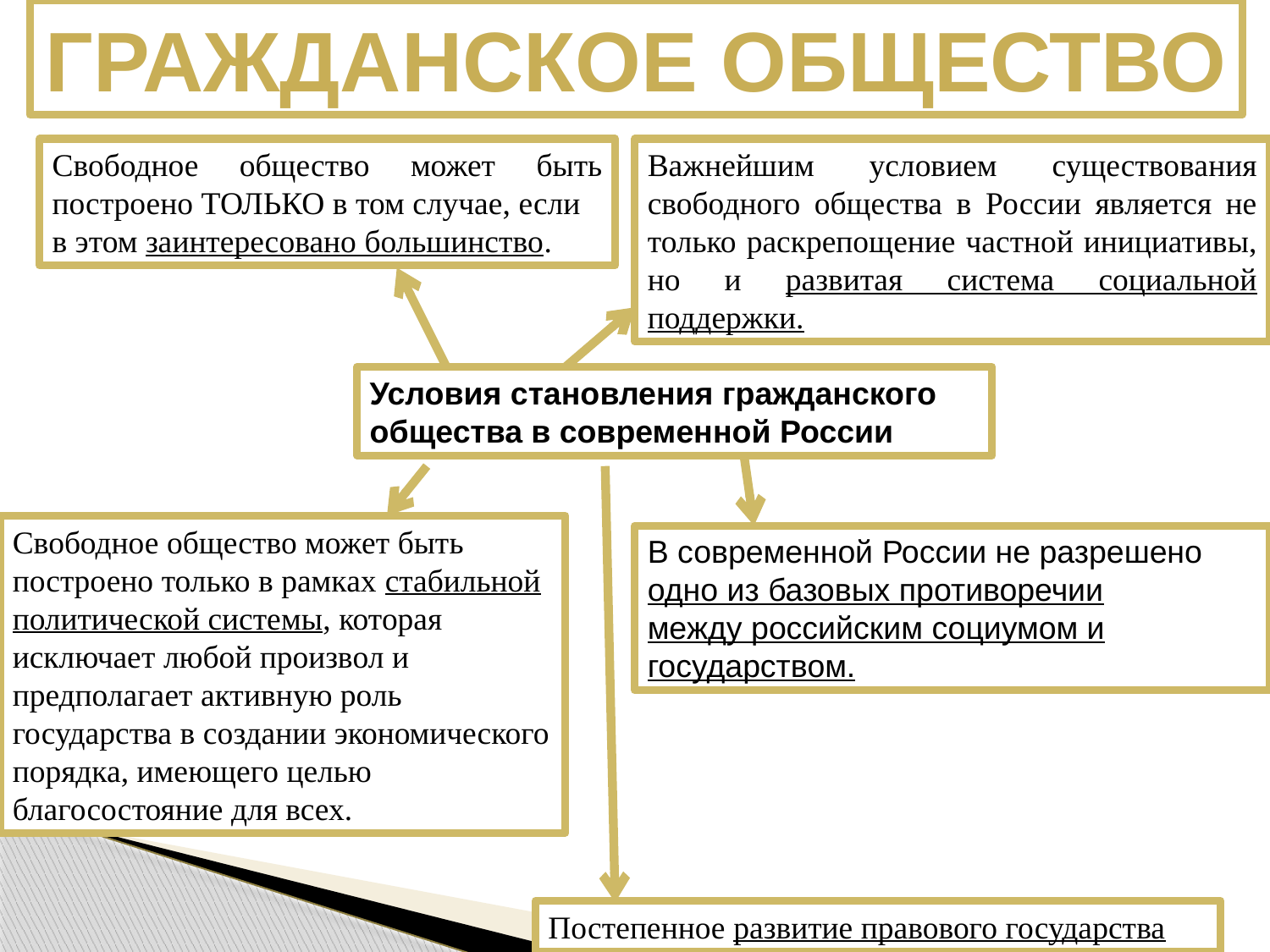

Гражданское общество
Свободное общество может быть построено ТОЛЬКО в том случае, если
в этом заинтересовано большинство.
Важнейшим условием существования свободного общества в России является не только раскрепощение частной инициативы, но и развитая система социальной поддержки.
Условия становления гражданского общества в современной России
Свободное общество может быть построено только в рамках стабильной политической системы, которая исключает любой произвол и предполагает активную роль государства в создании экономического
порядка, имеющего целью благосостояние для всех.
В современной России не разрешено одно из базовых противоречии
между российским социумом и государством.
Постепенное развитие правового государства